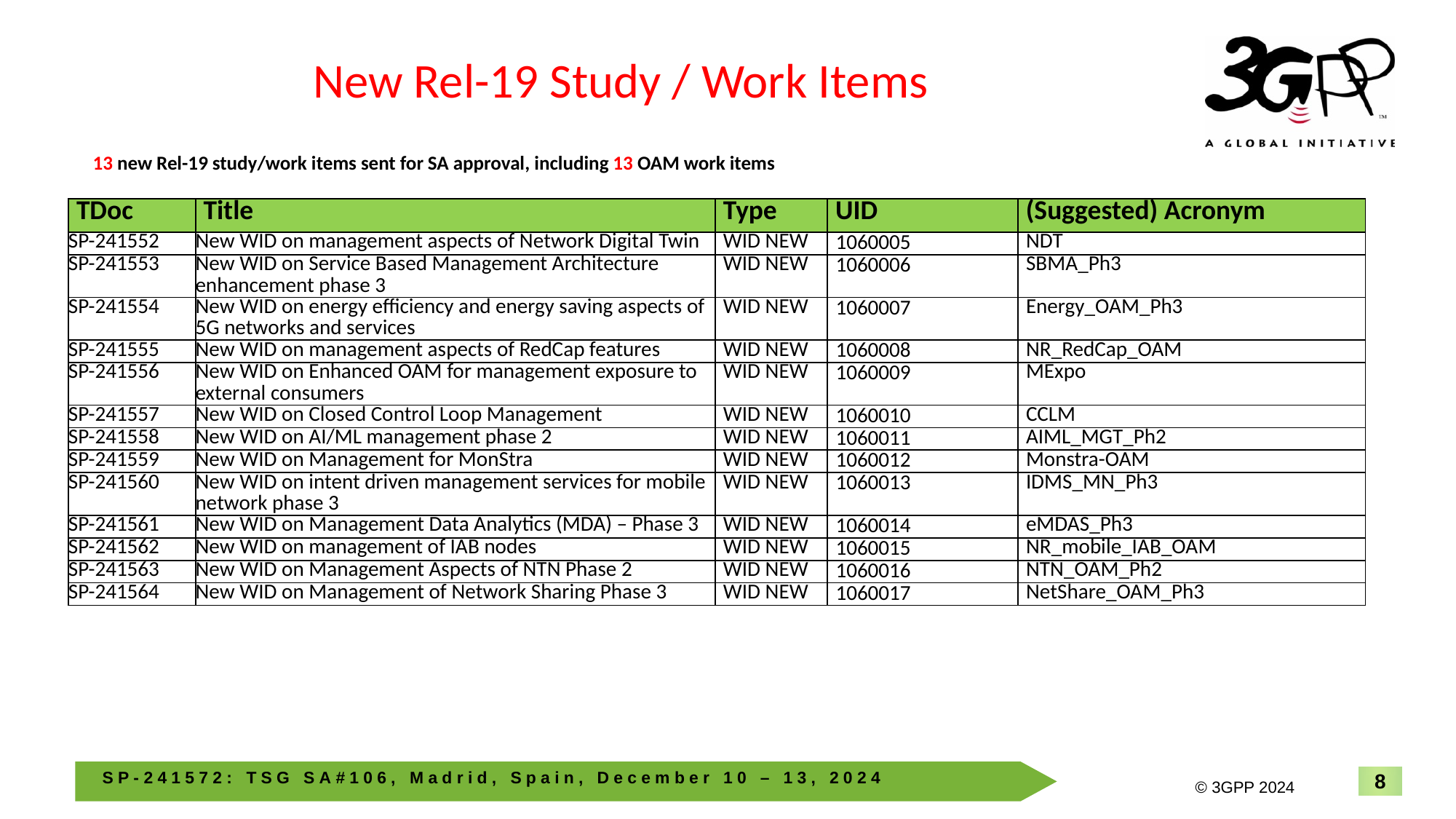

New Rel-19 Study / Work Items
13 new Rel-19 study/work items sent for SA approval, including 13 OAM work items
| TDoc | Title | Type | UID | (Suggested) Acronym |
| --- | --- | --- | --- | --- |
| SP-241552 | New WID on management aspects of Network Digital Twin | WID NEW | 1060005 | NDT |
| SP-241553 | New WID on Service Based Management Architecture enhancement phase 3 | WID NEW | 1060006 | SBMA\_Ph3 |
| SP-241554 | New WID on energy efficiency and energy saving aspects of 5G networks and services | WID NEW | 1060007 | Energy\_OAM\_Ph3 |
| SP-241555 | New WID on management aspects of RedCap features | WID NEW | 1060008 | NR\_RedCap\_OAM |
| SP-241556 | New WID on Enhanced OAM for management exposure to external consumers | WID NEW | 1060009 | MExpo |
| SP-241557 | New WID on Closed Control Loop Management | WID NEW | 1060010 | CCLM |
| SP-241558 | New WID on AI/ML management phase 2 | WID NEW | 1060011 | AIML\_MGT\_Ph2 |
| SP-241559 | New WID on Management for MonStra | WID NEW | 1060012 | Monstra-OAM |
| SP-241560 | New WID on intent driven management services for mobile network phase 3 | WID NEW | 1060013 | IDMS\_MN\_Ph3 |
| SP-241561 | New WID on Management Data Analytics (MDA) – Phase 3 | WID NEW | 1060014 | eMDAS\_Ph3 |
| SP-241562 | New WID on management of IAB nodes | WID NEW | 1060015 | NR\_mobile\_IAB\_OAM |
| SP-241563 | New WID on Management Aspects of NTN Phase 2 | WID NEW | 1060016 | NTN\_OAM\_Ph2 |
| SP-241564 | New WID on Management of Network Sharing Phase 3 | WID NEW | 1060017 | NetShare\_OAM\_Ph3 |